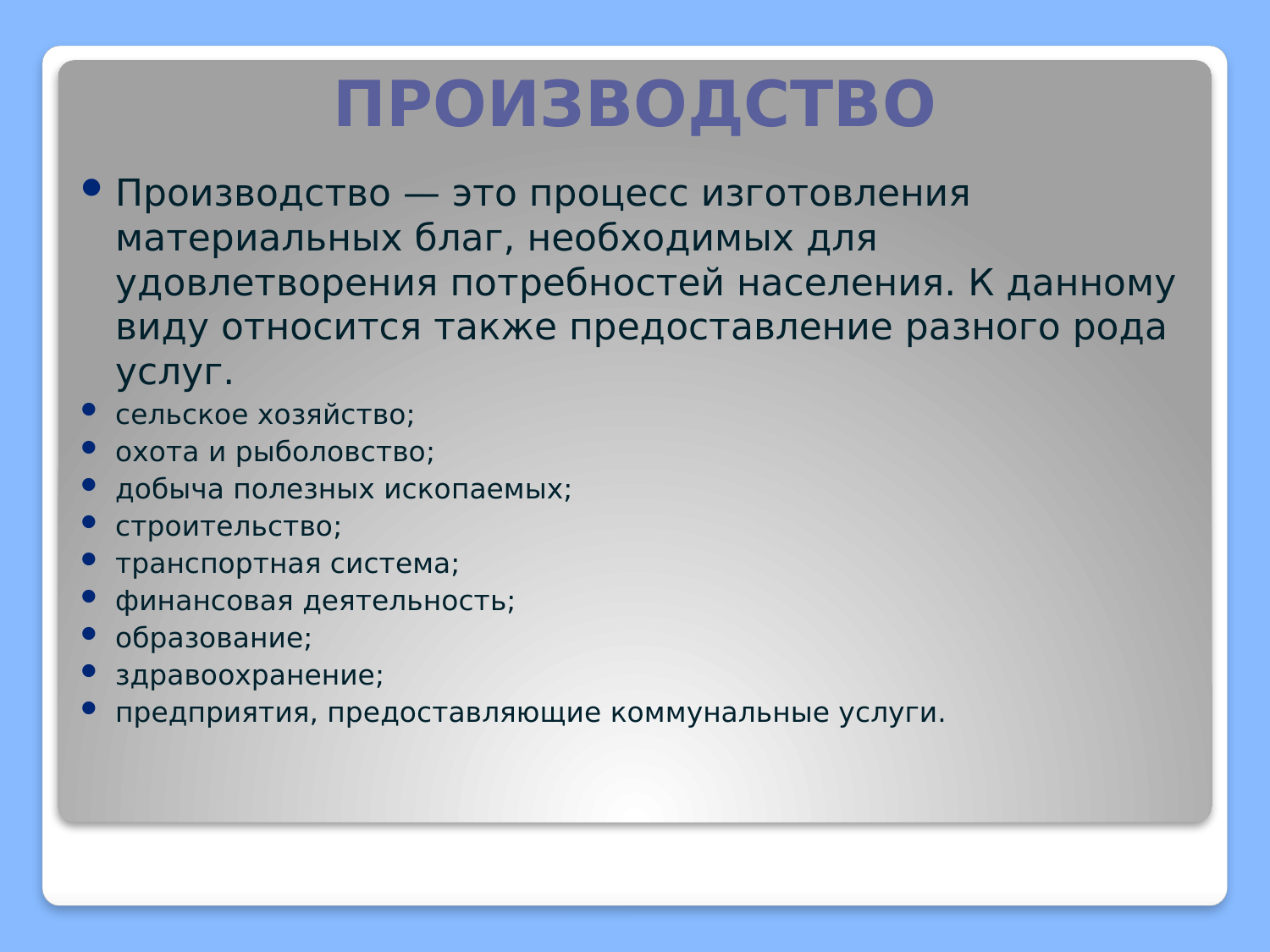

# ПРОИЗВОДСТВО
Производство — это процесс изготовления материальных благ, необходимых для удовлетворения потребностей населения. К данному виду относится также предоставление разного рода услуг.
сельское хозяйство;
охота и рыболовство;
добыча полезных ископаемых;
строительство;
транспортная система;
финансовая деятельность;
образование;
здравоохранение;
предприятия, предоставляющие коммунальные услуги.